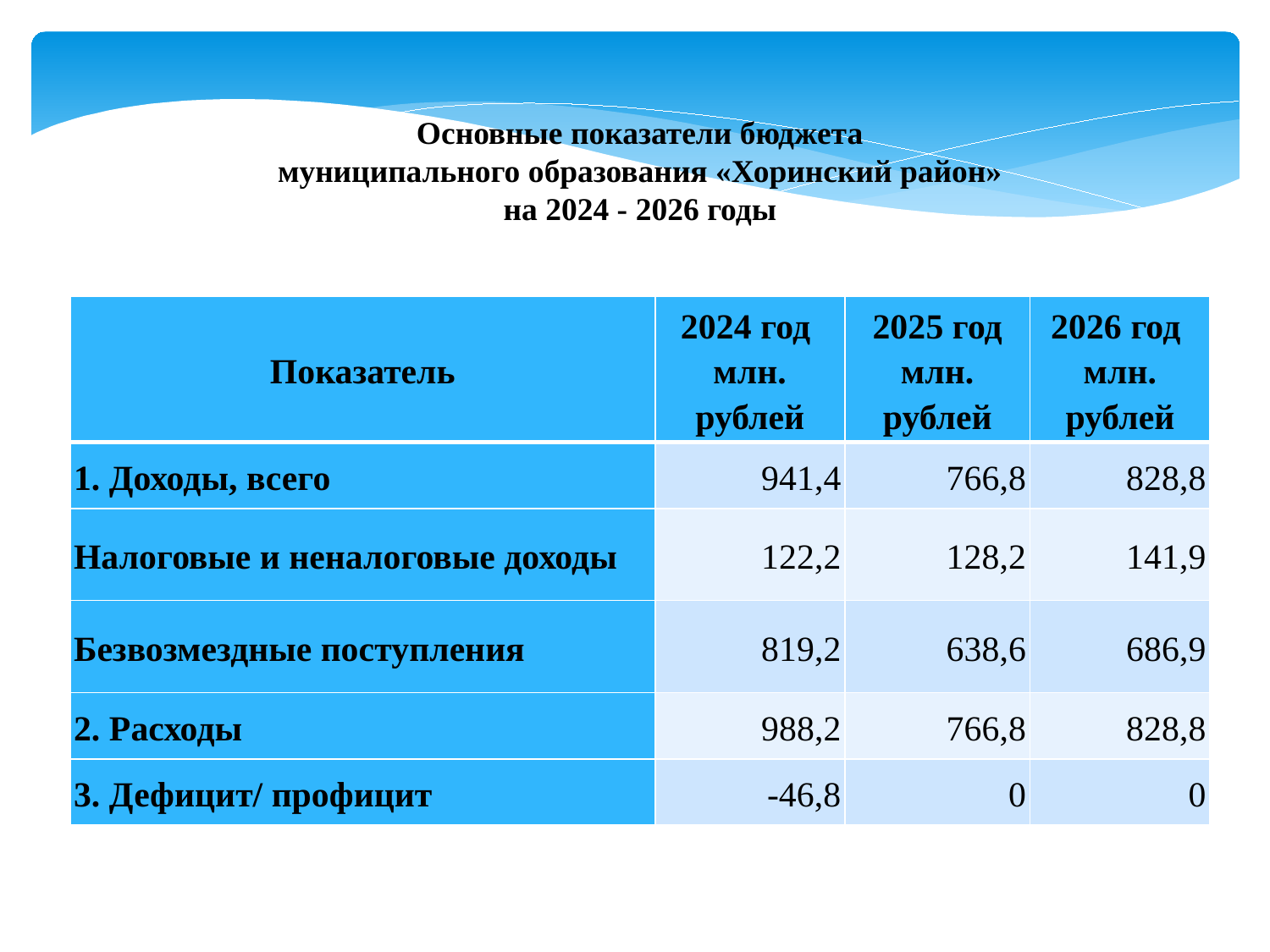

Основные показатели бюджета
муниципального образования «Хоринский район»
на 2024 - 2026 годы
| Показатель | 2024 год млн. рублей | 2025 год млн. рублей | 2026 год млн. рублей |
| --- | --- | --- | --- |
| 1. Доходы, всего | 941,4 | 766,8 | 828,8 |
| Налоговые и неналоговые доходы | 122,2 | 128,2 | 141,9 |
| Безвозмездные поступления | 819,2 | 638,6 | 686,9 |
| 2. Расходы | 988,2 | 766,8 | 828,8 |
| 3. Дефицит/ профицит | -46,8 | 0 | 0 |